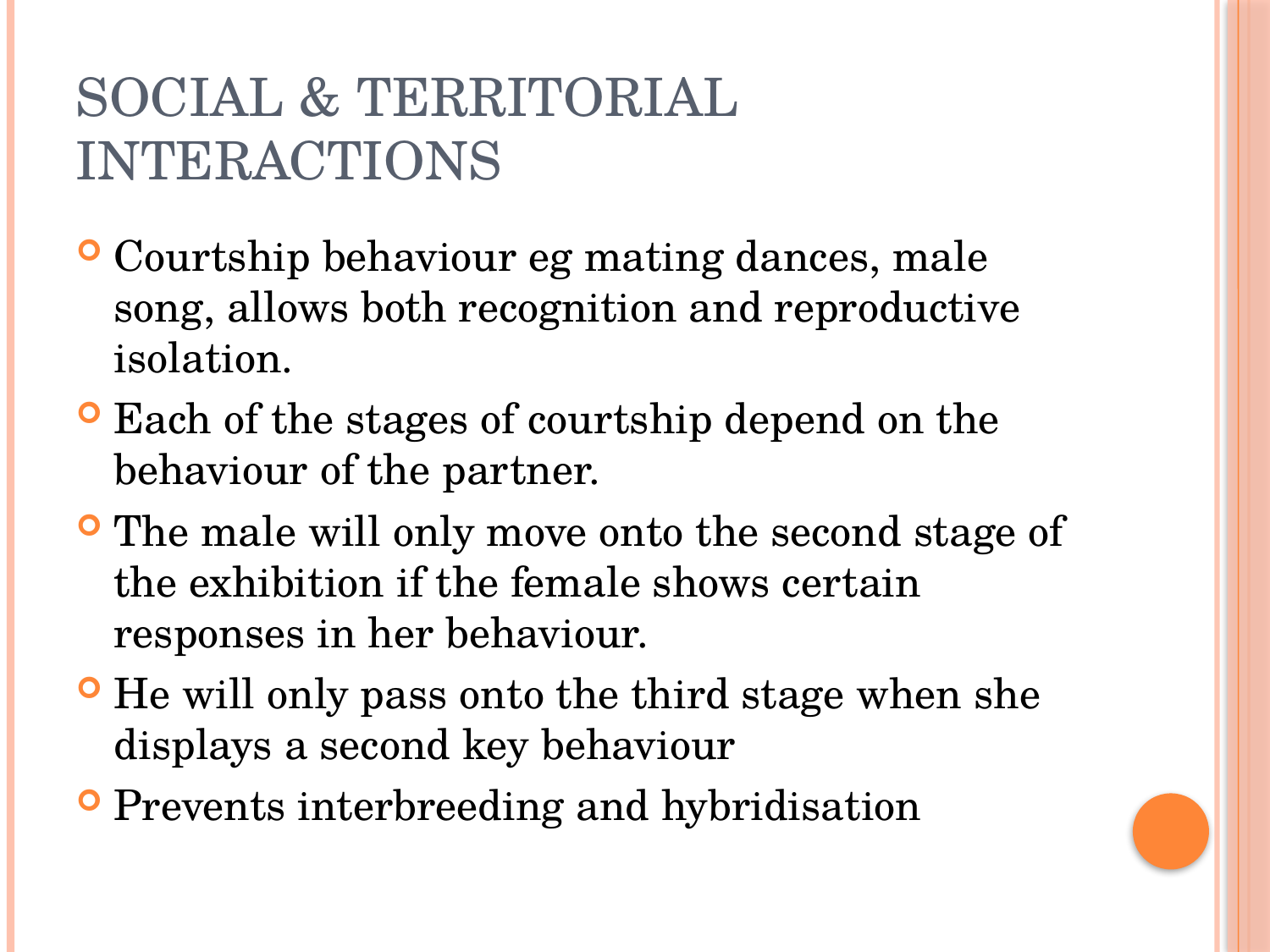

# Social & territorial interactions
Courtship behaviour eg mating dances, male song, allows both recognition and reproductive isolation.
Each of the stages of courtship depend on the behaviour of the partner.
The male will only move onto the second stage of the exhibition if the female shows certain responses in her behaviour.
He will only pass onto the third stage when she displays a second key behaviour
Prevents interbreeding and hybridisation